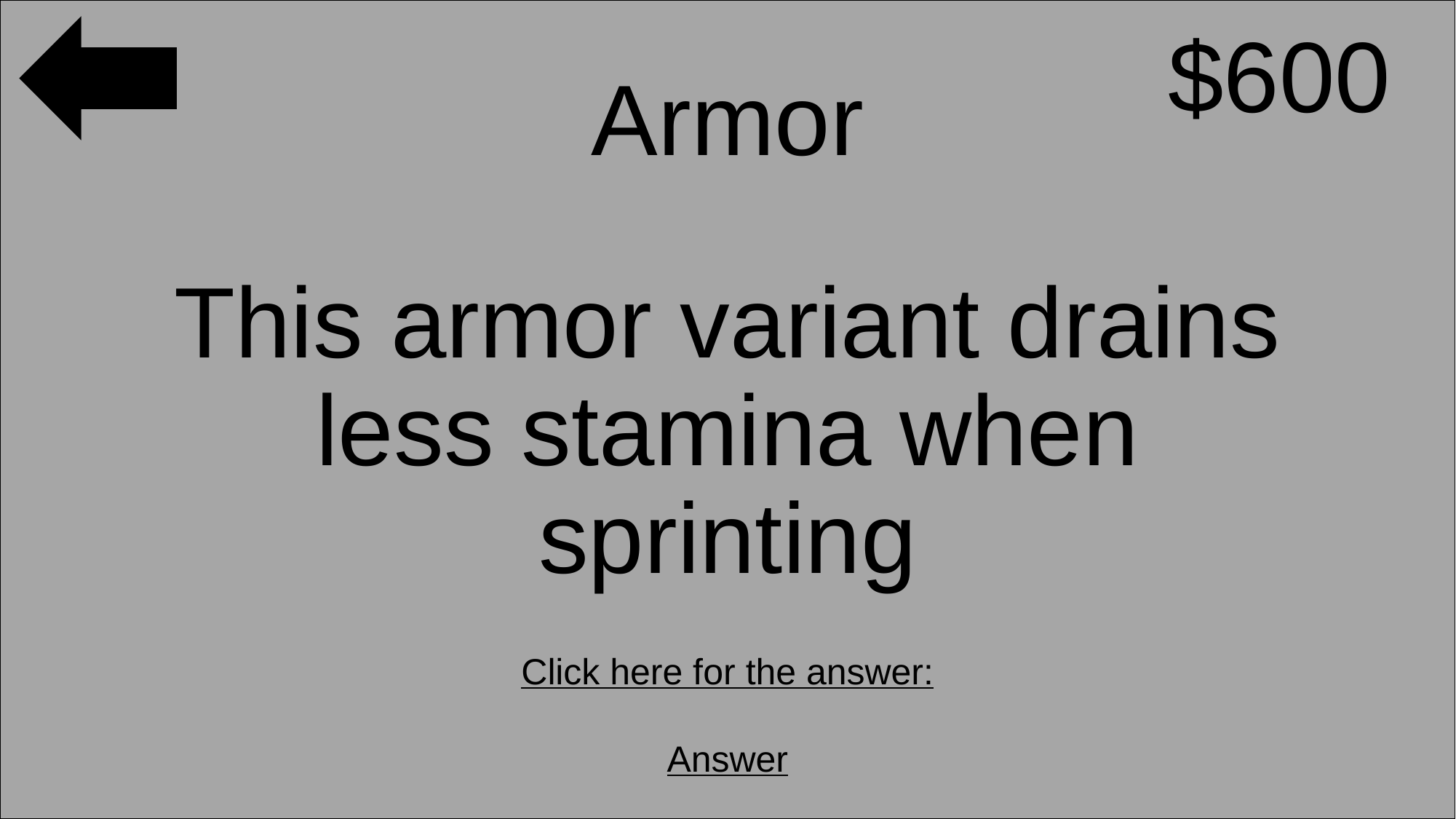

$600

#
Armor

This armor variant drains less stamina when sprinting

Click here for the answer:

Answer